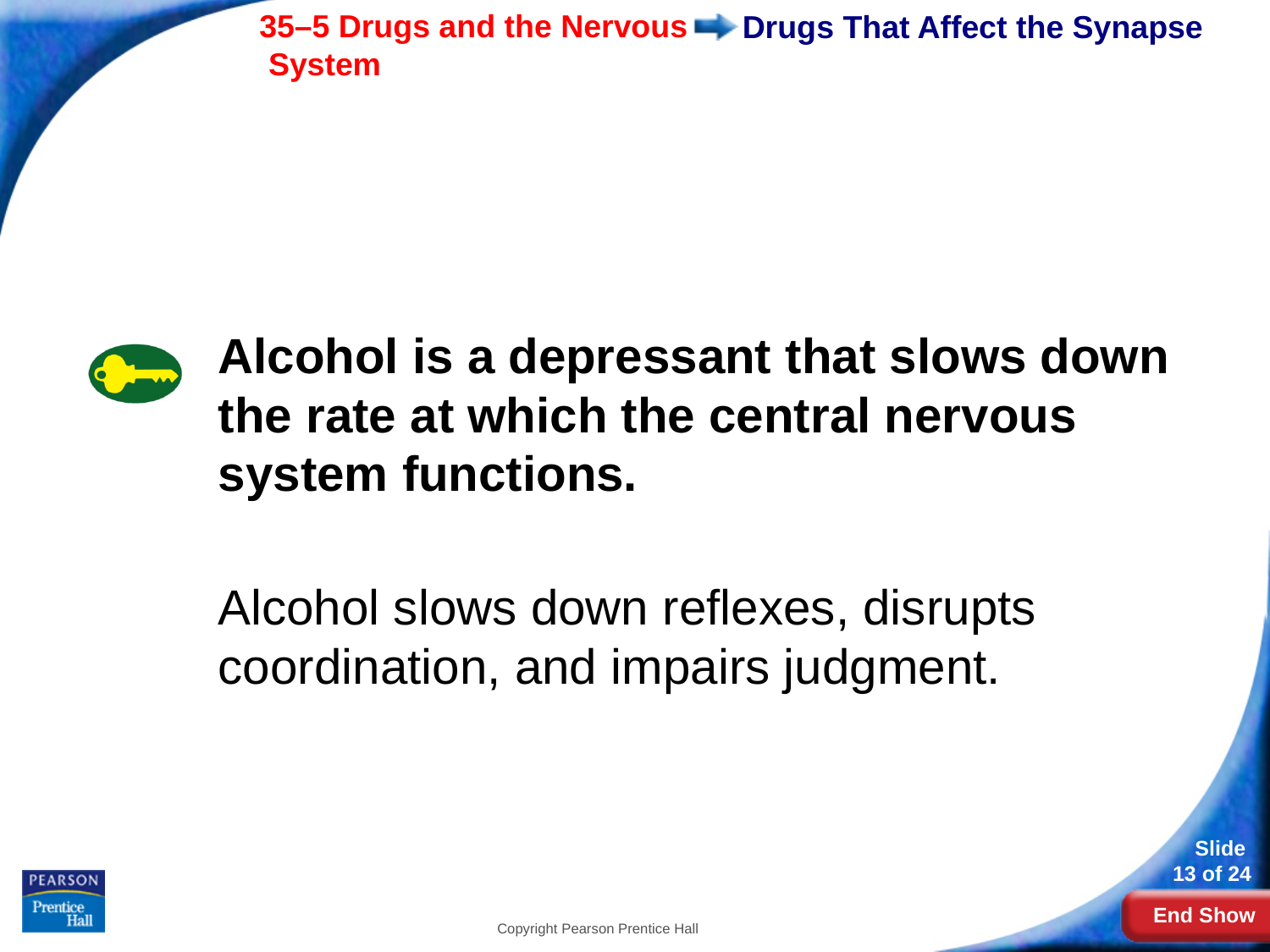

# Drugs That Affect the Synapse

Alcohol is a depressant that slows down the rate at which the central nervous system functions.
Alcohol slows down reflexes, disrupts coordination, and impairs judgment.
Copyright Pearson Prentice Hall